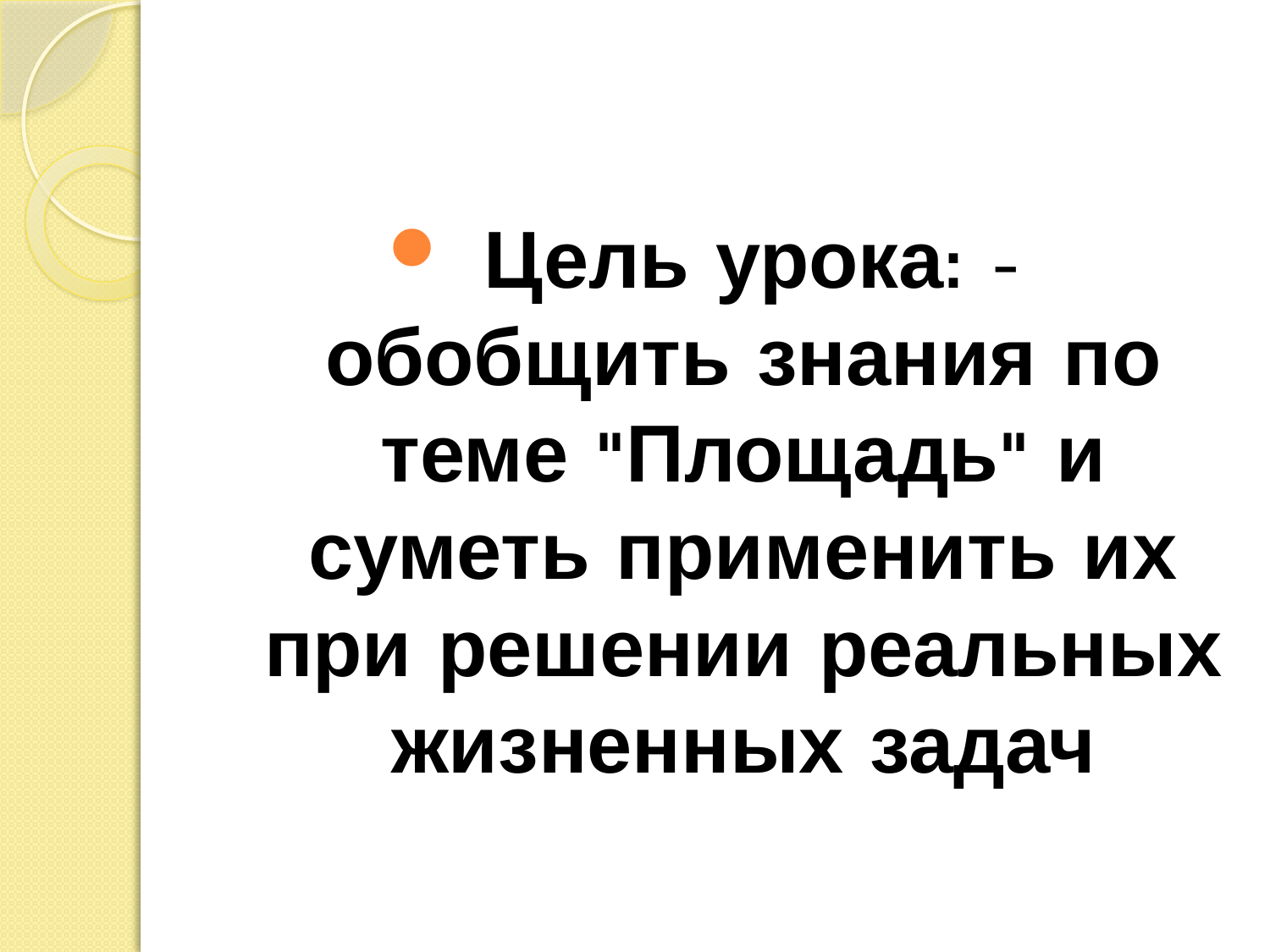

#
Цель урока: - обобщить знания по теме "Площадь" и суметь применить их при решении реальных жизненных задач